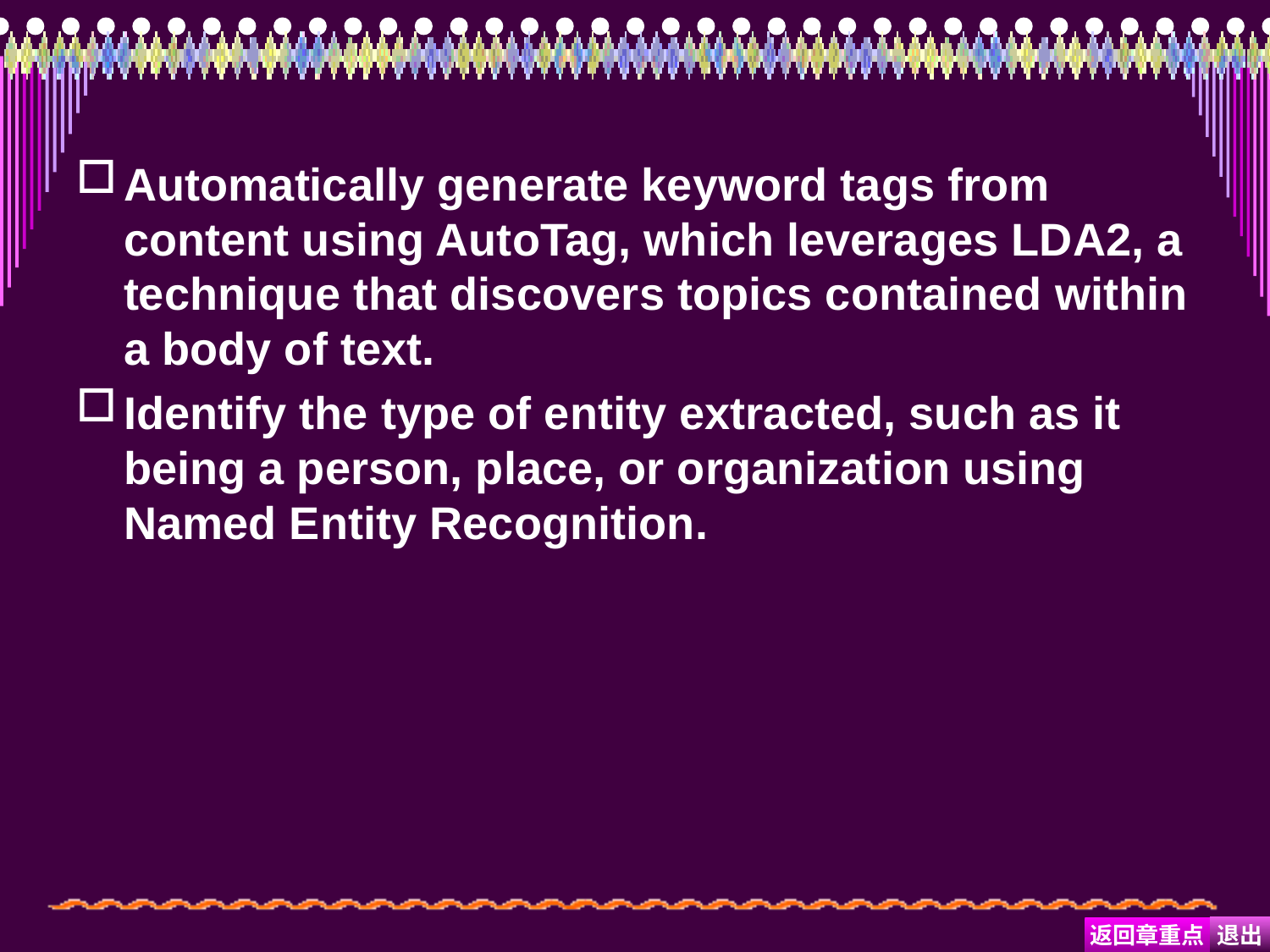

#
Automatically generate keyword tags from content using AutoTag, which leverages LDA2, a technique that discovers topics contained within a body of text.
Identify the type of entity extracted, such as it being a person, place, or organization using Named Entity Recognition.